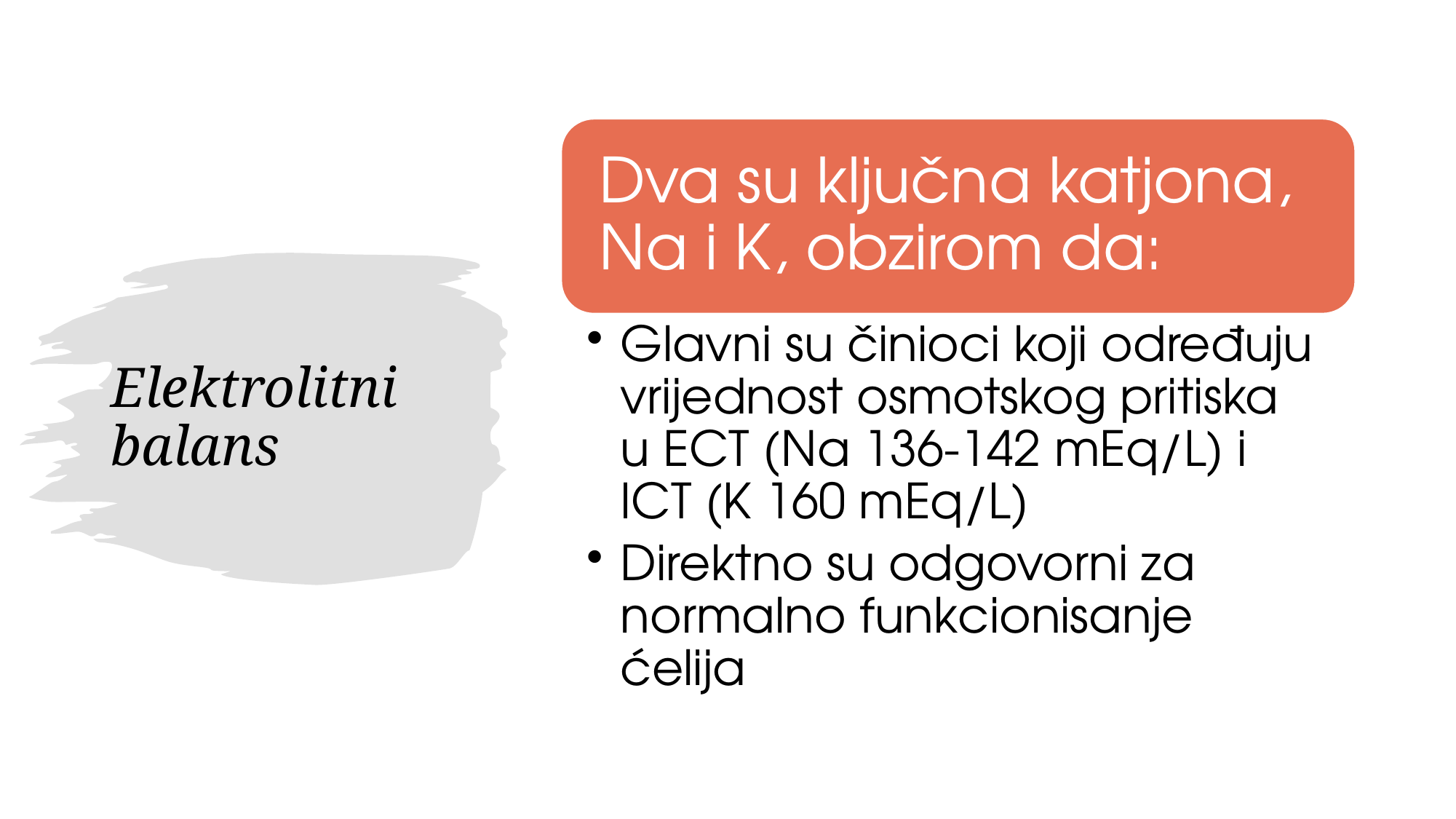

Dva su ključna katjona, Na i K, obzirom da:
Glavni su činioci koji određuju vrijednost osmotskog pritiska u ECT (Na 136-142 mEq/L) i ICT (K 160 mEq/L)
Direktno su odgovorni za normalno funkcionisanje ćelija
# Elektrolitni balans